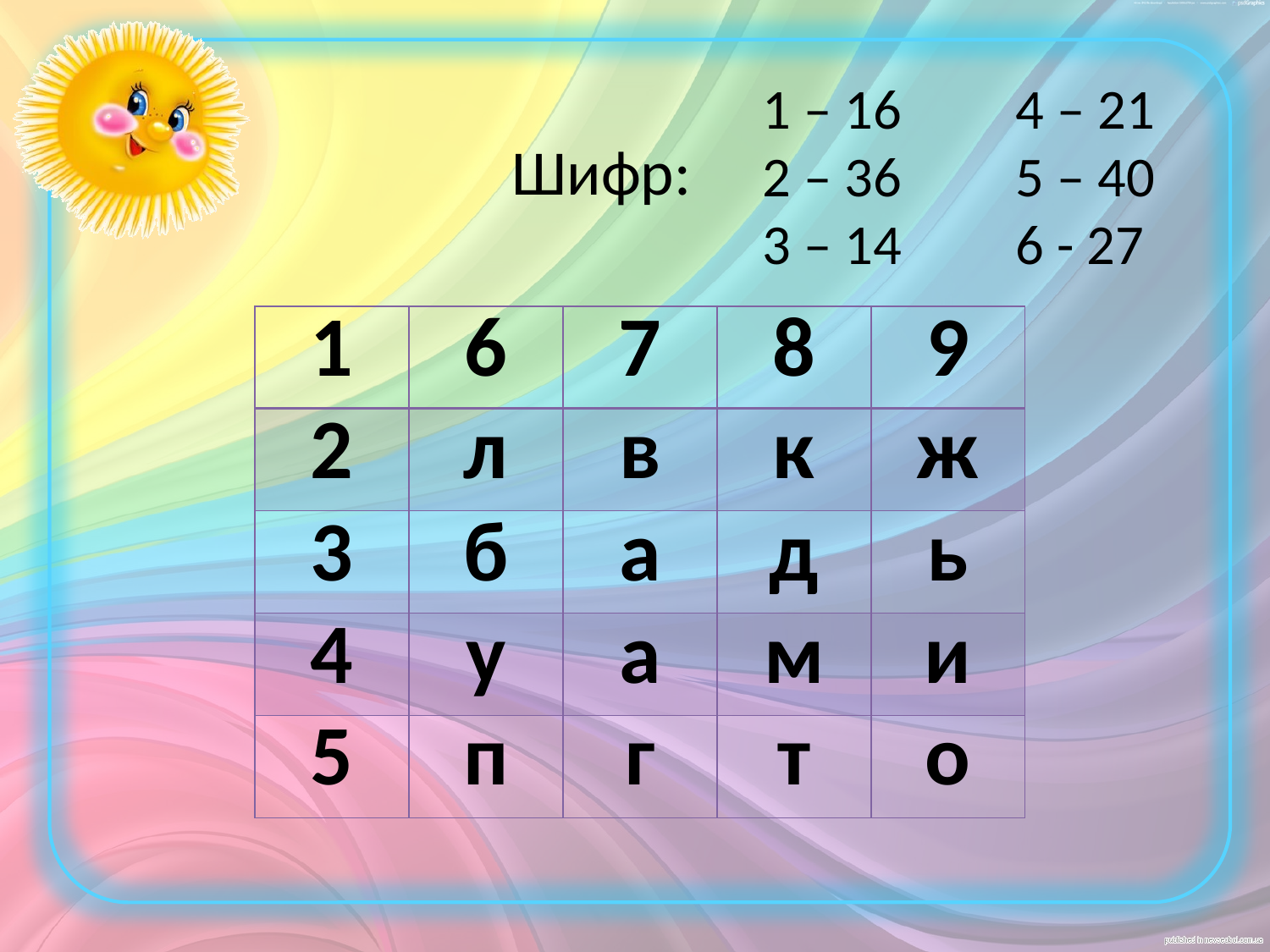

1 – 16         4 – 21
2 – 36         5 – 40
3 – 14         6 - 27

Шифр:
| 1 | 6 | 7 | 8 | 9 |
| --- | --- | --- | --- | --- |
| 2 | л | в | к | ж |
| 3 | б | а | д | ь |
| 4 | у | а | м | и |
| 5 | п | г | т | о |